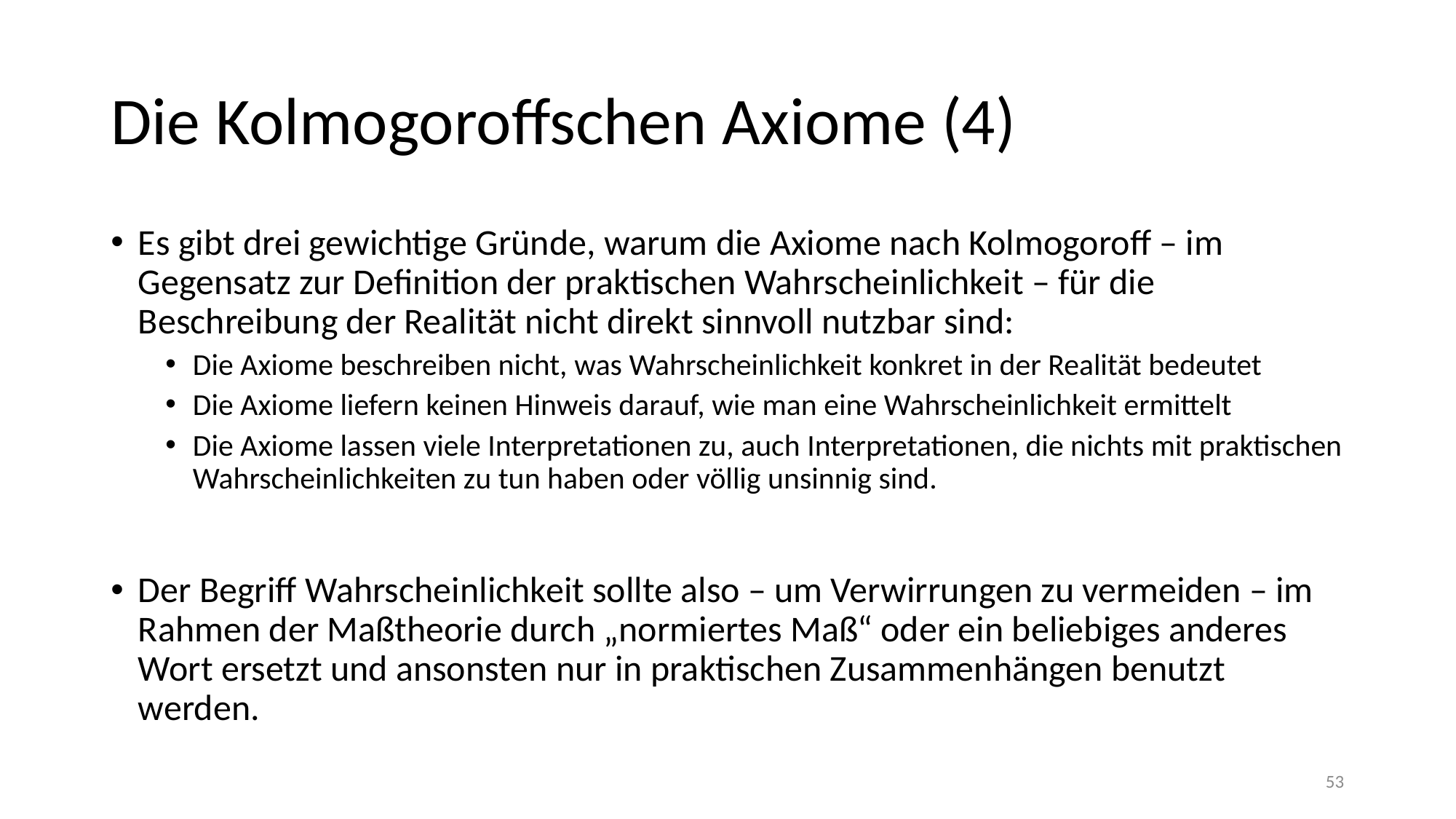

# Die Kolmogoroffschen Axiome (4)
Es gibt drei gewichtige Gründe, warum die Axiome nach Kolmogoroff – im Gegensatz zur Definition der praktischen Wahrscheinlichkeit – für die Beschreibung der Realität nicht direkt sinnvoll nutzbar sind:
Die Axiome beschreiben nicht, was Wahrscheinlichkeit konkret in der Realität bedeutet
Die Axiome liefern keinen Hinweis darauf, wie man eine Wahrscheinlichkeit ermittelt
Die Axiome lassen viele Interpretationen zu, auch Interpretationen, die nichts mit praktischen Wahrscheinlichkeiten zu tun haben oder völlig unsinnig sind.

Der Begriff Wahrscheinlichkeit sollte also – um Verwirrungen zu vermeiden – im Rahmen der Maßtheorie durch „normiertes Maß“ oder ein beliebiges anderes Wort ersetzt und ansonsten nur in praktischen Zusammenhängen benutzt werden.

53